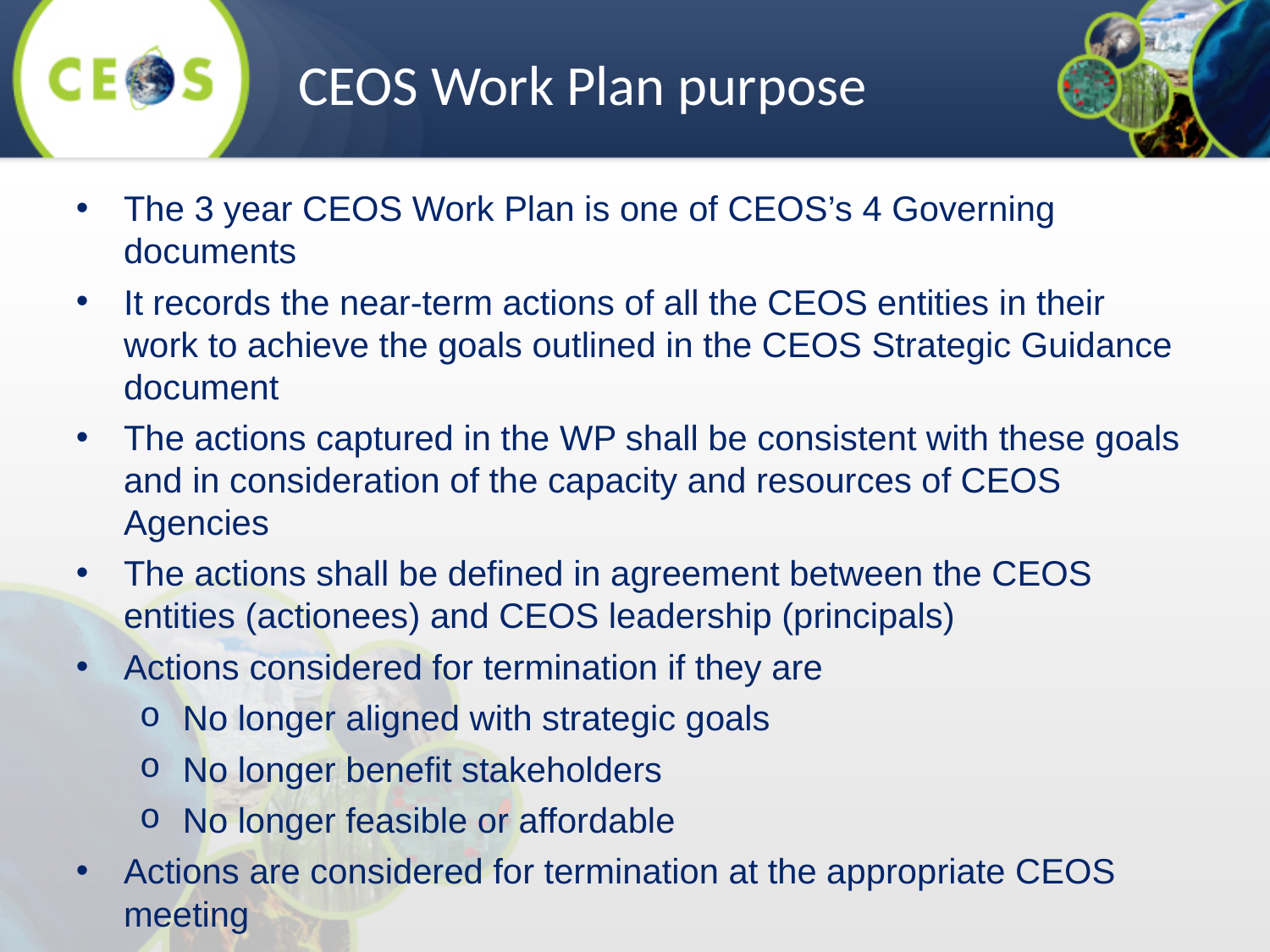

CEOS Work Plan purpose

The 3 year CEOS Work Plan is one of CEOS’s 4 Governing documents
It records the near-term actions of all the CEOS entities in their work to achieve the goals outlined in the CEOS Strategic Guidance document
The actions captured in the WP shall be consistent with these goals and in consideration of the capacity and resources of CEOS Agencies
The actions shall be defined in agreement between the CEOS entities (actionees) and CEOS leadership (principals)
Actions considered for termination if they are
No longer aligned with strategic goals
No longer benefit stakeholders
No longer feasible or affordable
Actions are considered for termination at the appropriate CEOS meeting